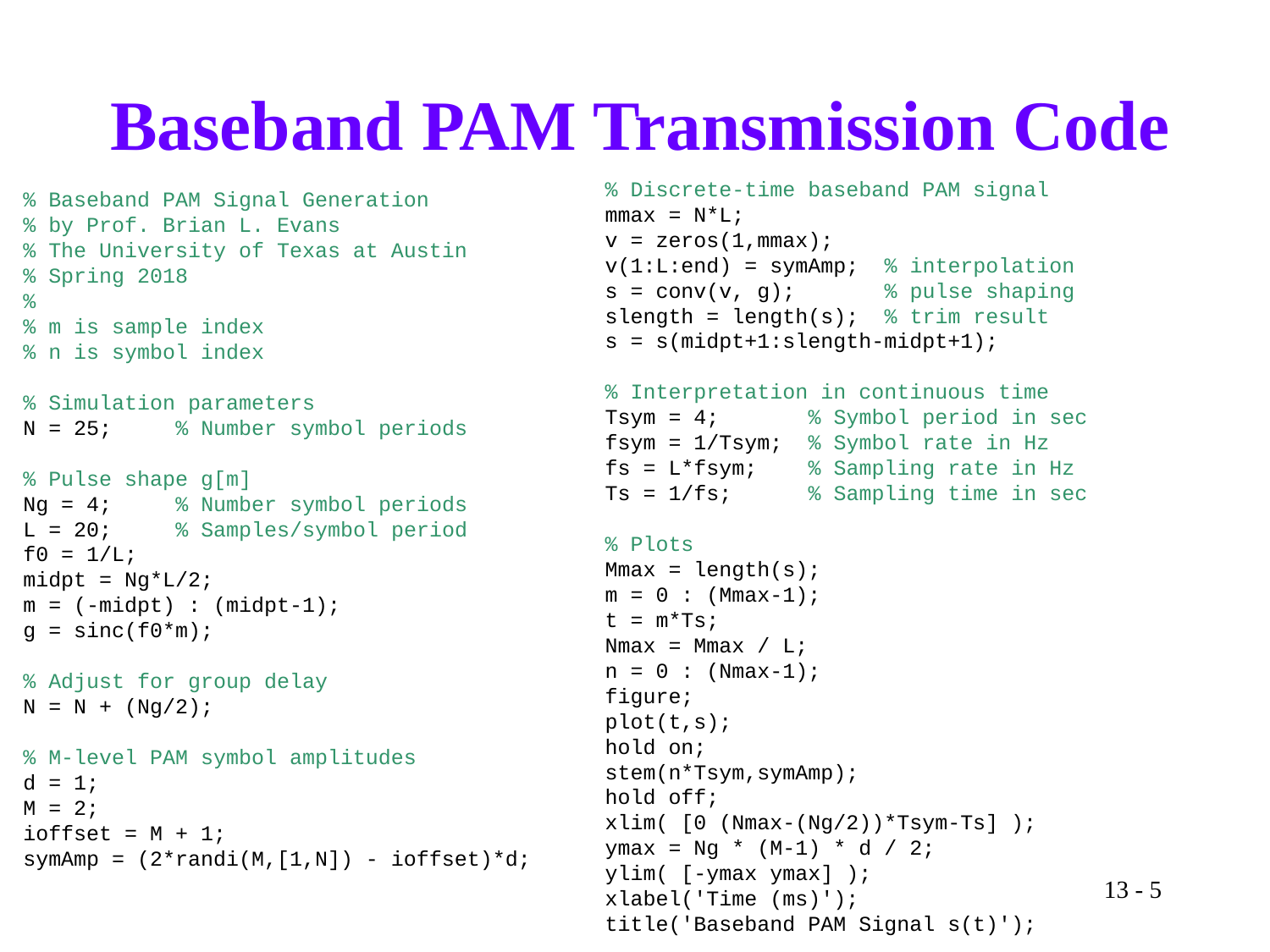

# Baseband PAM Transmission Code
% Discrete-time baseband PAM signal
mmax = N*L;
v = zeros(1,mmax);
v(1:L:end) = symAmp;  % interpolation
s = conv(v, g);       % pulse shaping
slength = length(s);  % trim result
s = s(midpt+1:slength-midpt+1);

% Interpretation in continuous time
Tsym = 4;       % Symbol period in sec
fsym = 1/Tsym;  % Symbol rate in Hz
fs = L*fsym;    % Sampling rate in Hz
Ts = 1/fs;      % Sampling time in sec

% Plots
Mmax = length(s);
m = 0 : (Mmax-1);
t = m*Ts;
Nmax = Mmax / L;
n = 0 : (Nmax-1);
figure;
plot(t,s);
hold on;
stem(n*Tsym,symAmp);
hold off;
xlim( [0 (Nmax-(Ng/2))*Tsym-Ts] );
ymax = Ng * (M-1) * d / 2;
ylim( [-ymax ymax] );
xlabel('Time (ms)');
title('Baseband PAM Signal s(t)');
% Baseband PAM Signal Generation
% by Prof. Brian L. Evans
% The University of Texas at Austin
% Spring 2018
%
% m is sample index
% n is symbol index

% Simulation parameters
N = 25;     % Number symbol periods

% Pulse shape g[m]
Ng = 4;     % Number symbol periods
L = 20;     % Samples/symbol period
f0 = 1/L;
midpt = Ng*L/2;
m = (-midpt) : (midpt-1);
g = sinc(f0*m);

% Adjust for group delay
N = N + (Ng/2);

% M-level PAM symbol amplitudes
d = 1;
M = 2;
ioffset = M + 1;
symAmp = (2*randi(M,[1,N]) - ioffset)*d;
13 - 5